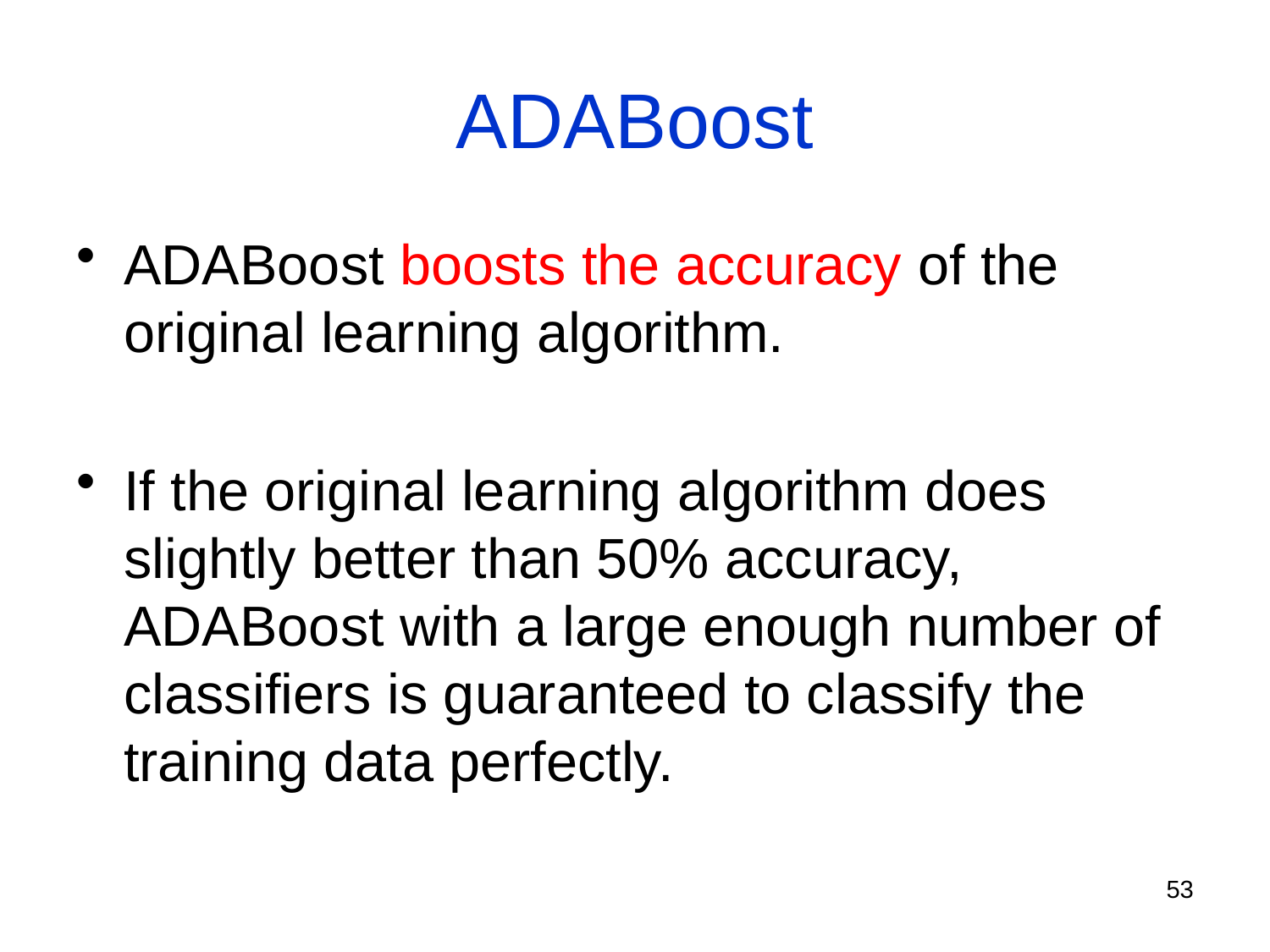

# ADABoost
ADABoost boosts the accuracy of the original learning algorithm.

If the original learning algorithm does slightly better than 50% accuracy, ADABoost with a large enough number of classifiers is guaranteed to classify the training data perfectly.
53